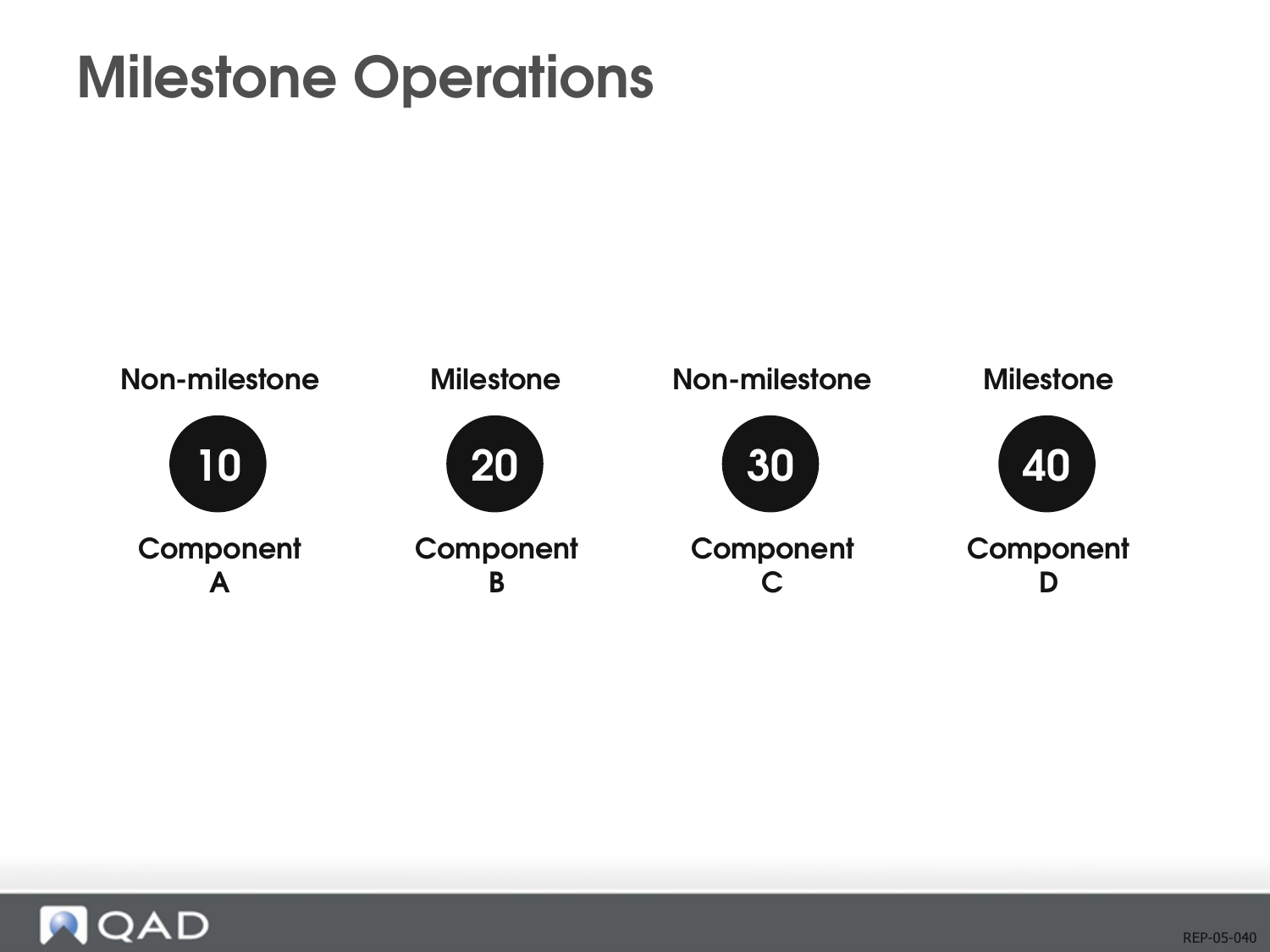

# Milestone Operations
Non-milestone
Milestone
Non-milestone
Milestone
10
20
30
40
Component
A
Component
B
Component
C
Component
D
REP-05-040